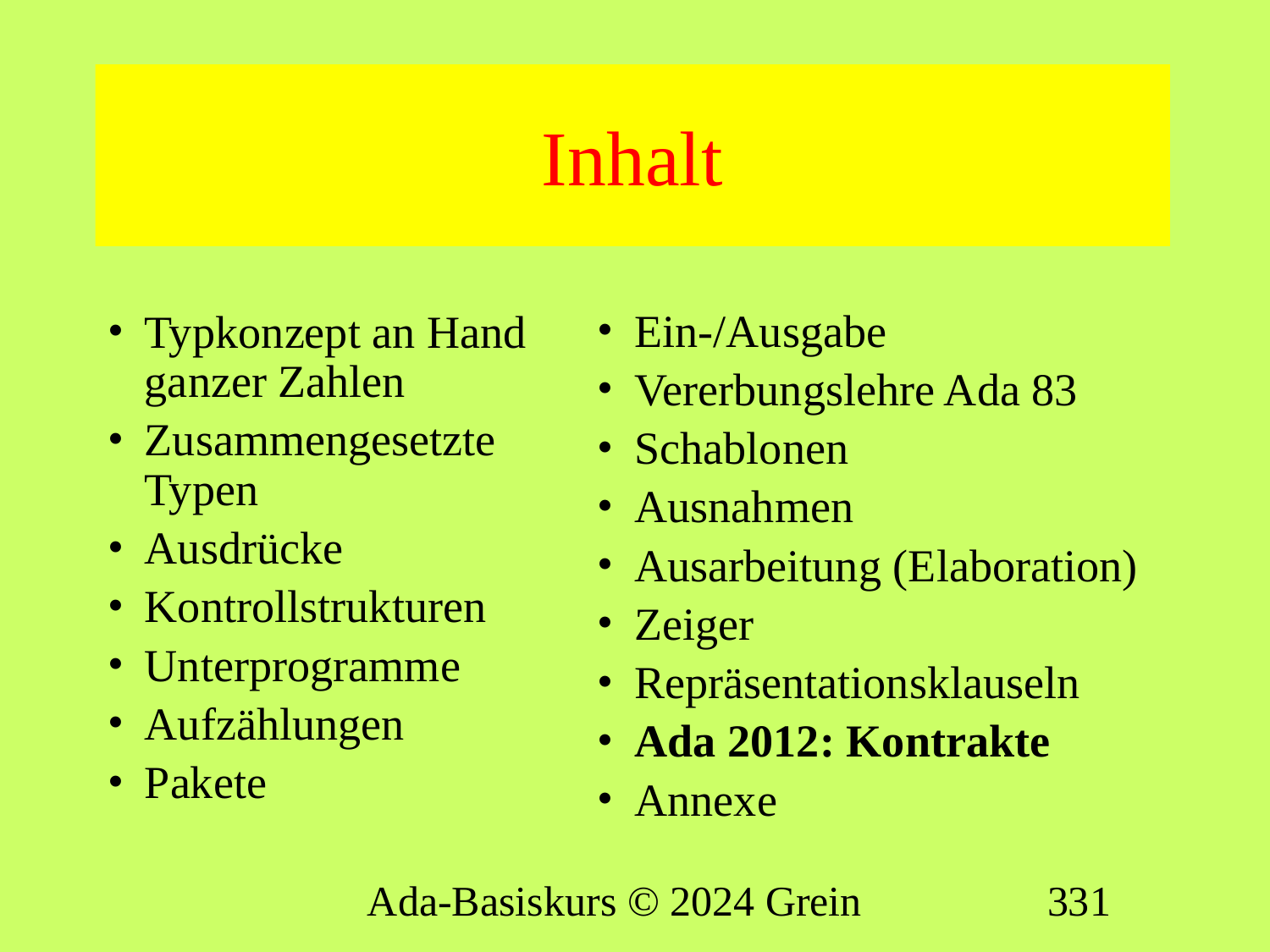

# Inhalt
Ein-/Ausgabe
Vererbungslehre Ada 83
Schablonen
Ausnahmen
Ausarbeitung (Elaboration)
Zeiger
Repräsentationsklauseln
Ada 2012: Kontrakte
Annexe
Typkonzept an Hand ganzer Zahlen
Zusammengesetzte Typen
Ausdrücke
Kontrollstrukturen
Unterprogramme
Aufzählungen
Pakete
Ada-Basiskurs © 2024 Grein
331